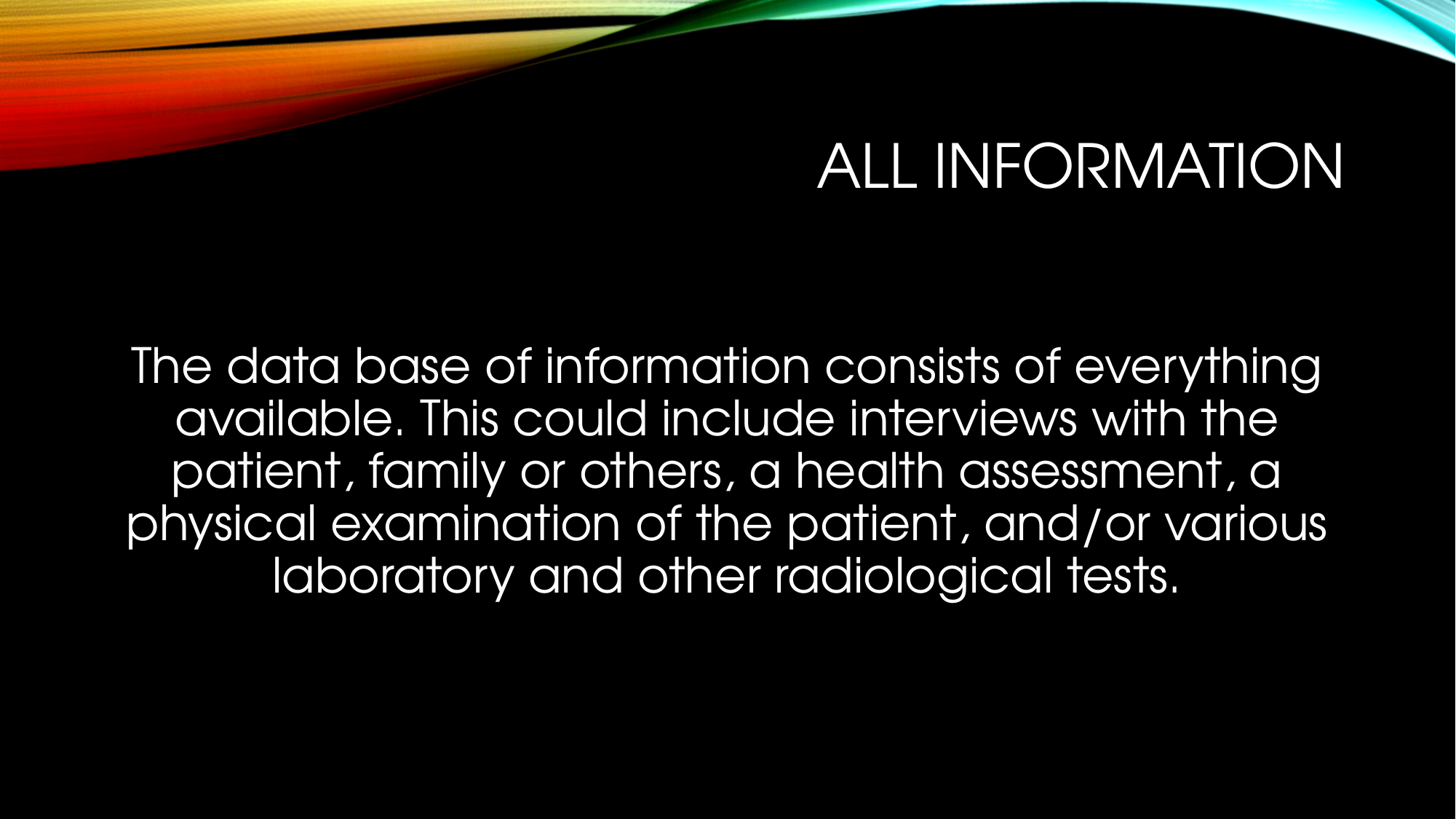

# All Information

The data base of information consists of everything available. This could include interviews with the patient, family or others, a health assessment, a physical examination of the patient, and/or various laboratory and other radiological tests.